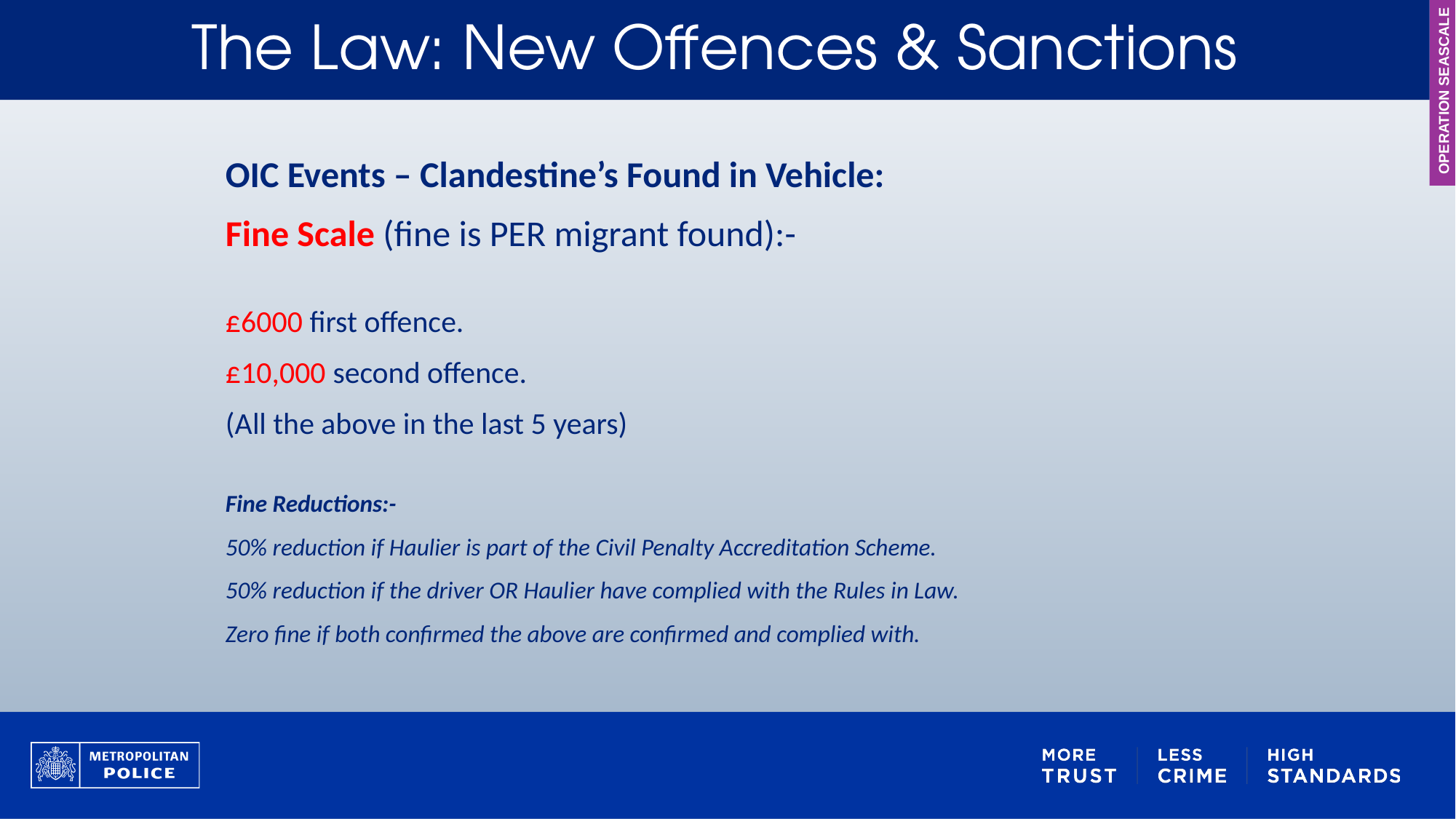

The Law: New Offences & Sanctions
OPERATION SEASCALE
OIC Events – Clandestine’s Found in Vehicle:
Fine Scale (fine is PER migrant found):-

£6000 first offence.
£10,000 second offence.
(All the above in the last 5 years)

Fine Reductions:-
50% reduction if Haulier is part of the Civil Penalty Accreditation Scheme.
50% reduction if the driver OR Haulier have complied with the Rules in Law.
Zero fine if both confirmed the above are confirmed and complied with.